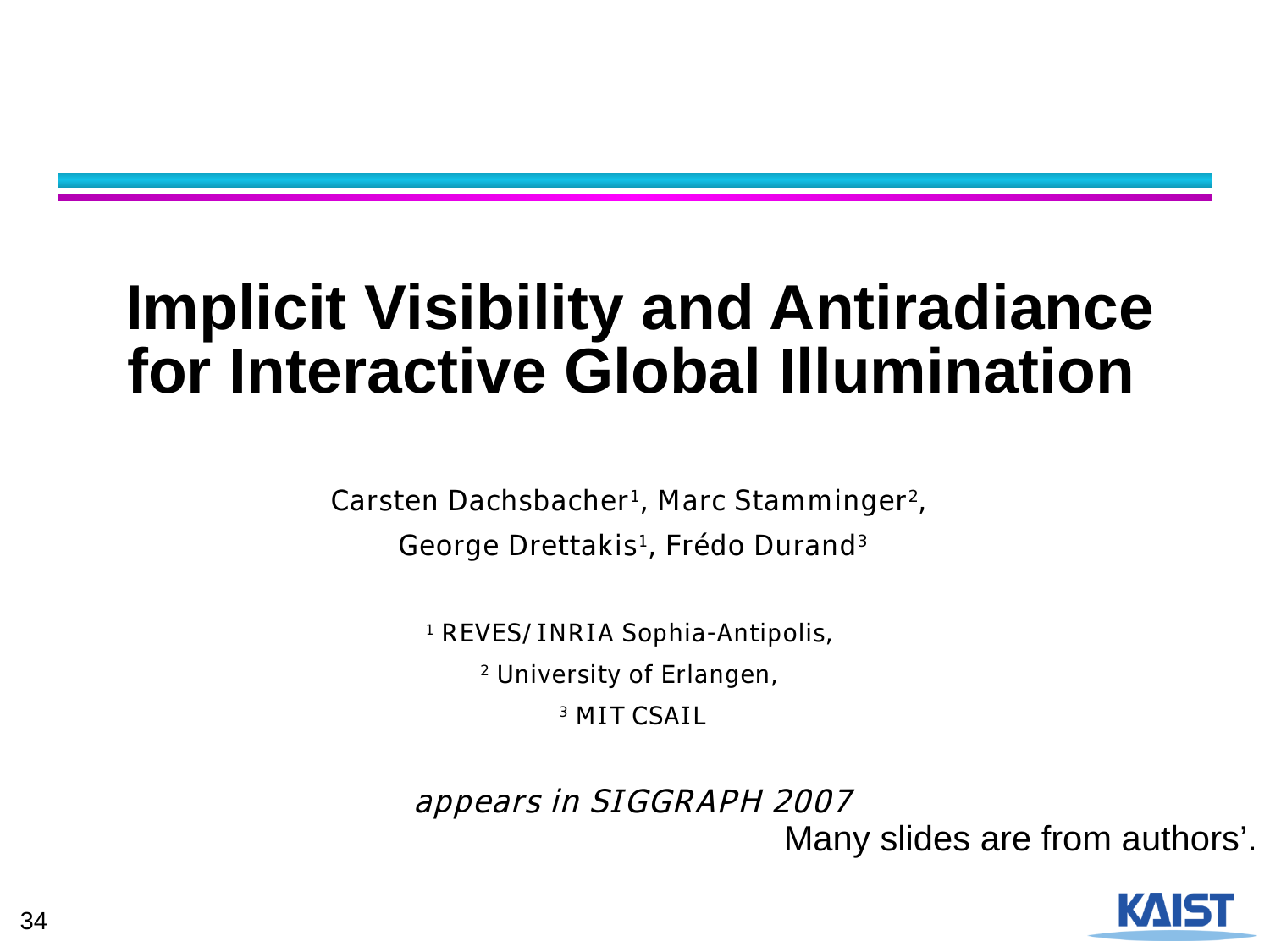

# Implicit Visibility and Antiradiance for Interactive Global Illumination

Carsten Dachsbacher1, Marc Stamminger2,
George Drettakis1, Frédo Durand3

1 REVES/INRIA Sophia-Antipolis,
2 University of Erlangen,
3 MIT CSAIL

appears in SIGGRAPH 2007

Many slides are from authors’.
34